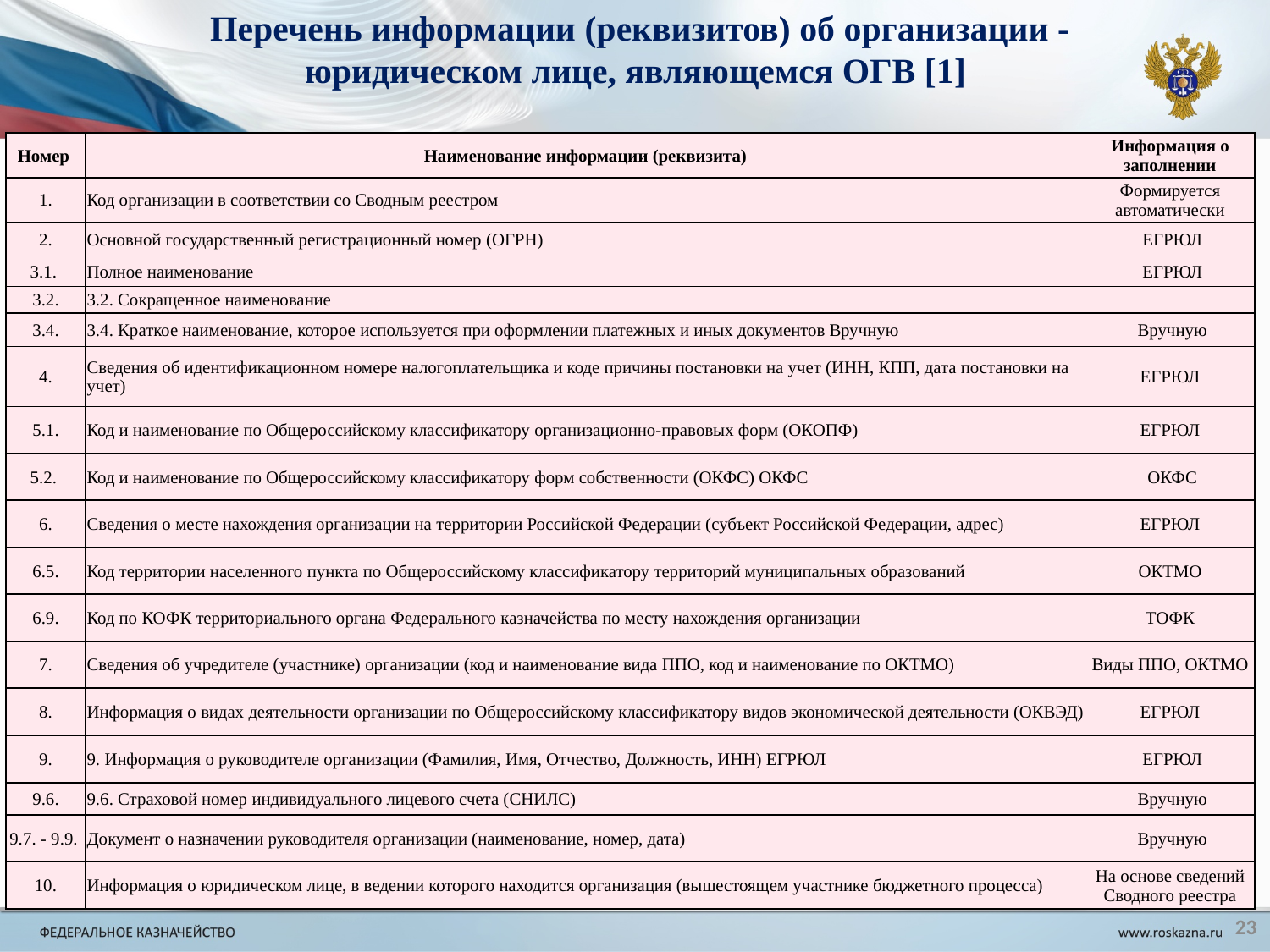

Перечень информации (реквизитов) об организации - юридическом лице, являющемся ОГВ [1]
| Номер | Наименование информации (реквизита) | Информация о заполнении |
| --- | --- | --- |
| 1. | Код организации в соответствии со Сводным реестром | Формируется автоматически |
| 2. | Основной государственный регистрационный номер (ОГРН) | ЕГРЮЛ |
| 3.1. | Полное наименование | ЕГРЮЛ |
| 3.2. | 3.2. Сокращенное наименование |  |
| 3.4. | 3.4. Краткое наименование, которое используется при оформлении платежных и иных документов Вручную | Вручную |
| 4. | Сведения об идентификационном номере налогоплательщика и коде причины постановки на учет (ИНН, КПП, дата постановки на учет) | ЕГРЮЛ |
| 5.1. | Код и наименование по Общероссийскому классификатору организационно-правовых форм (ОКОПФ) | ЕГРЮЛ |
| 5.2. | Код и наименование по Общероссийскому классификатору форм собственности (ОКФС) ОКФС | ОКФС |
| 6. | Сведения о месте нахождения организации на территории Российской Федерации (субъект Российской Федерации, адрес) | ЕГРЮЛ |
| 6.5. | Код территории населенного пункта по Общероссийскому классификатору территорий муниципальных образований | ОКТМО |
| 6.9. | Код по КОФК территориального органа Федерального казначейства по месту нахождения организации | ТОФК |
| 7. | Сведения об учредителе (участнике) организации (код и наименование вида ППО, код и наименование по ОКТМО) | Виды ППО, ОКТМО |
| 8. | Информация о видах деятельности организации по Общероссийскому классификатору видов экономической деятельности (ОКВЭД) | ЕГРЮЛ |
| 9. | 9. Информация о руководителе организации (Фамилия, Имя, Отчество, Должность, ИНН) ЕГРЮЛ | ЕГРЮЛ |
| 9.6. | 9.6. Страховой номер индивидуального лицевого счета (СНИЛС) | Вручную |
| 9.7. - 9.9. | Документ о назначении руководителя организации (наименование, номер, дата) | Вручную |
| 10. | Информация о юридическом лице, в ведении которого находится организация (вышестоящем участнике бюджетного процесса) | На основе сведений Сводного реестра |

23